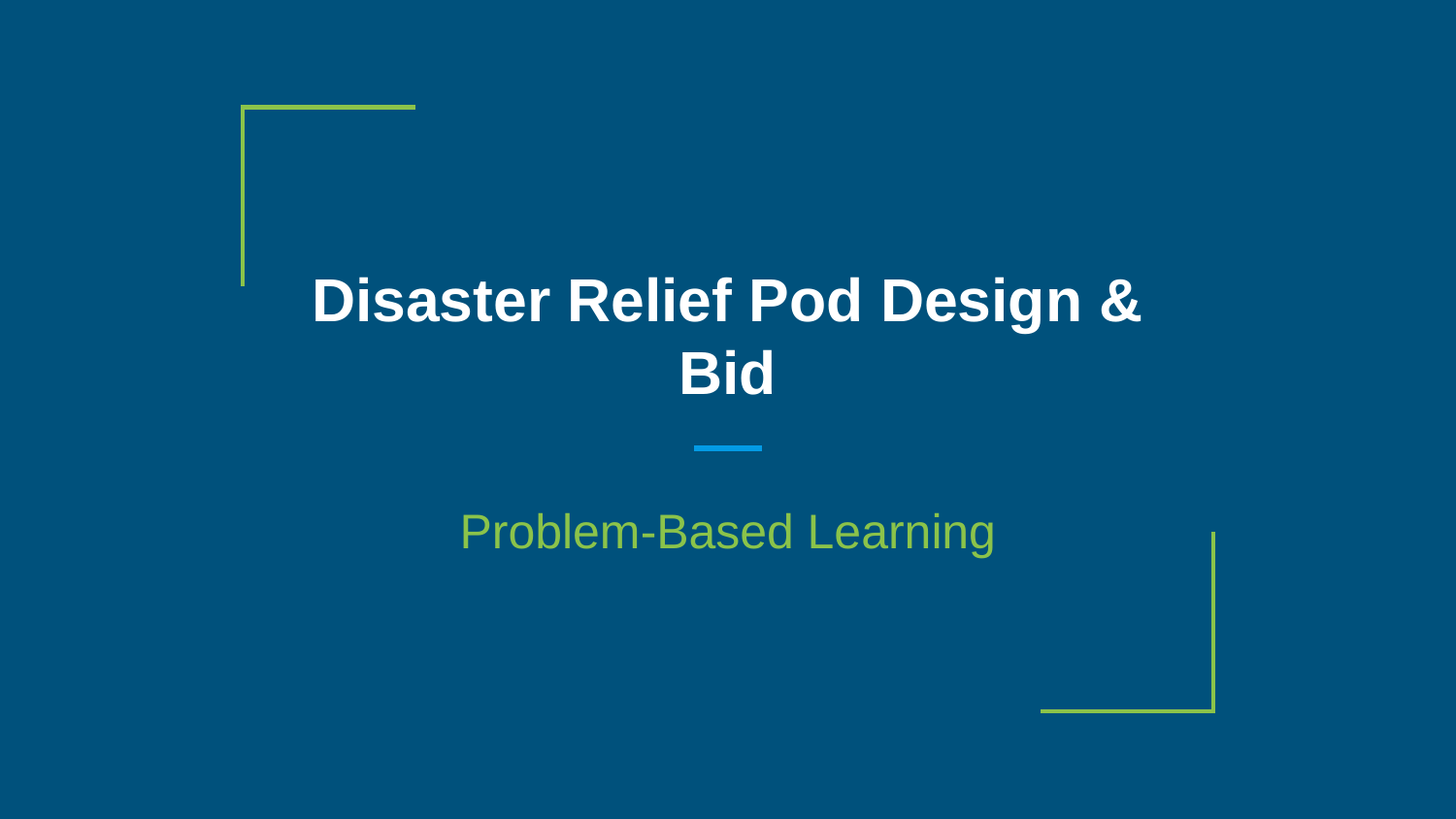

# Disaster Relief Pod Design & Bid
Problem-Based Learning